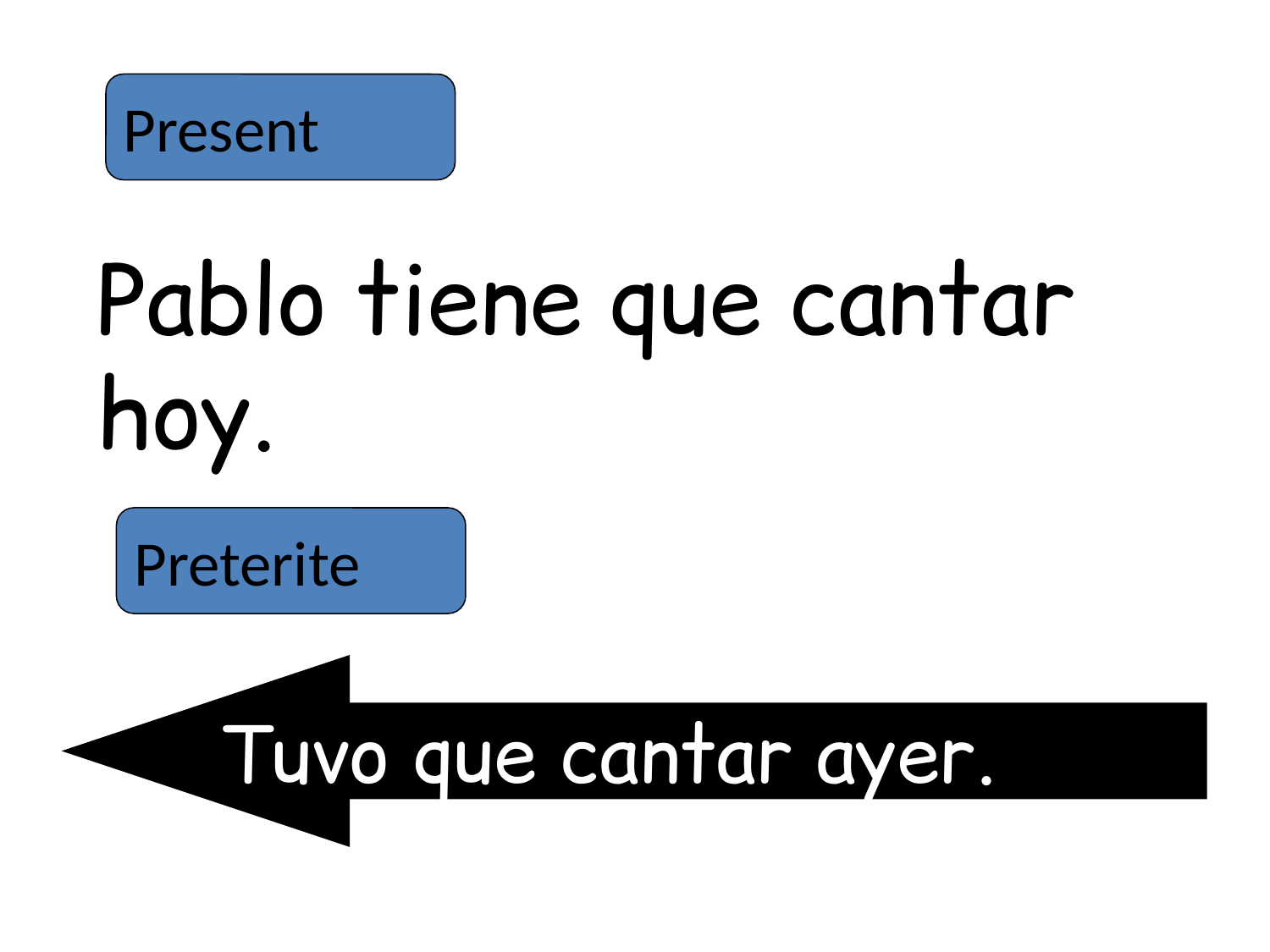

Present
Pablo tiene que cantar hoy.
Preterite
Tuvo que cantar ayer.